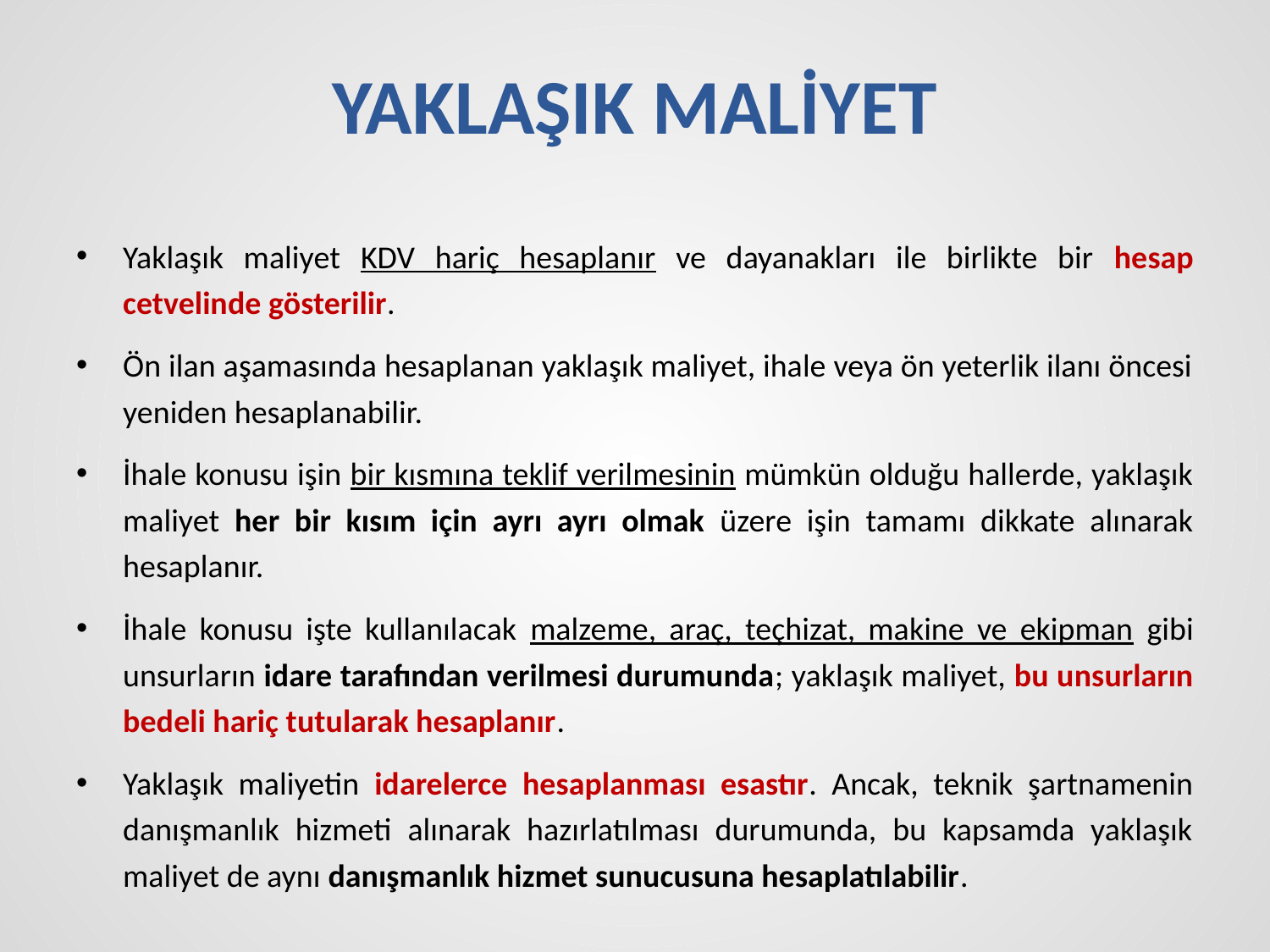

# YAKLAŞIK MALİYET
Yaklaşık maliyet KDV hariç hesaplanır ve dayanakları ile birlikte bir hesap cetvelinde gösterilir.
Ön ilan aşamasında hesaplanan yaklaşık maliyet, ihale veya ön yeterlik ilanı öncesi yeniden hesaplanabilir.
İhale konusu işin bir kısmına teklif verilmesinin mümkün olduğu hallerde, yaklaşık maliyet her bir kısım için ayrı ayrı olmak üzere işin tamamı dikkate alınarak hesaplanır.
İhale konusu işte kullanılacak malzeme, araç, teçhizat, makine ve ekipman gibi unsurların idare tarafından verilmesi durumunda; yaklaşık maliyet, bu unsurların bedeli hariç tutularak hesaplanır.
Yaklaşık maliyetin idarelerce hesaplanması esastır. Ancak, teknik şartnamenin danışmanlık hizmeti alınarak hazırlatılması durumunda, bu kapsamda yaklaşık maliyet de aynı danışmanlık hizmet sunucusuna hesaplatılabilir.